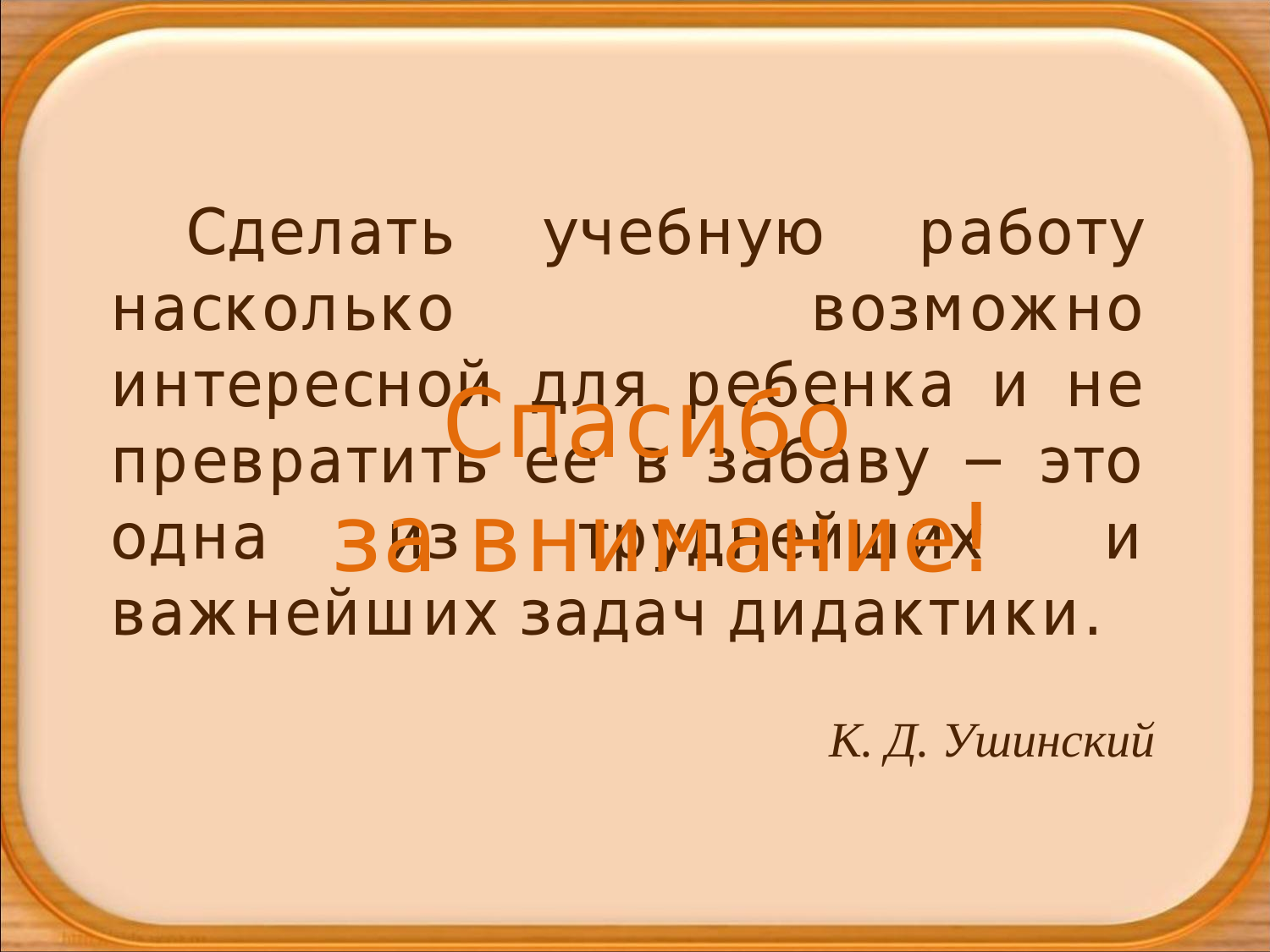

Сделать учебную работу насколько возможно интересной для ребенка и не превратить ее в забаву – это одна из труднейших и важнейших задач дидактики.
Спасибо
за внимание!
К. Д. Ушинский